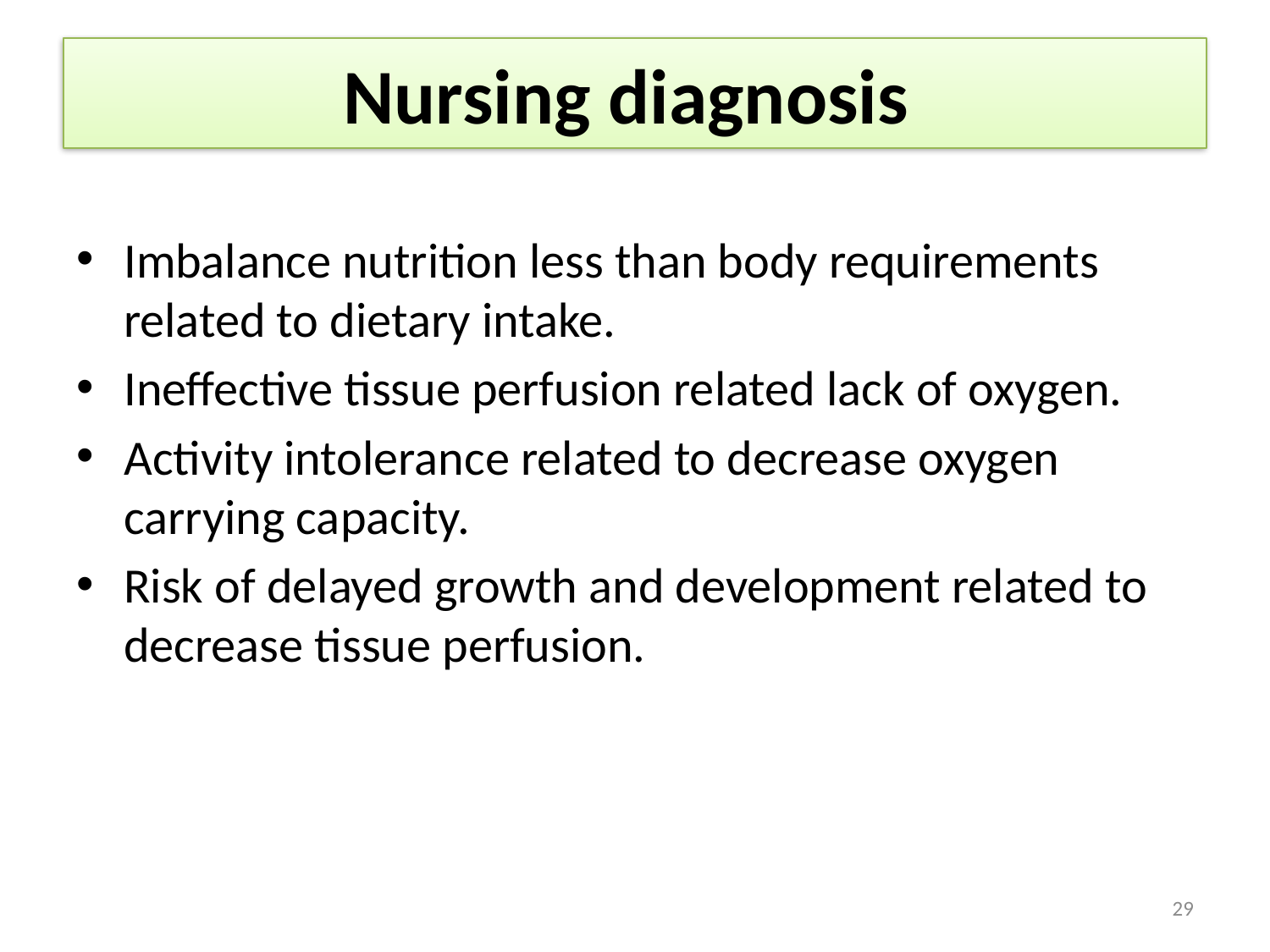

# Nursing diagnosis
Imbalance nutrition less than body requirements related to dietary intake.
Ineffective tissue perfusion related lack of oxygen.
Activity intolerance related to decrease oxygen carrying capacity.
Risk of delayed growth and development related to decrease tissue perfusion.
29